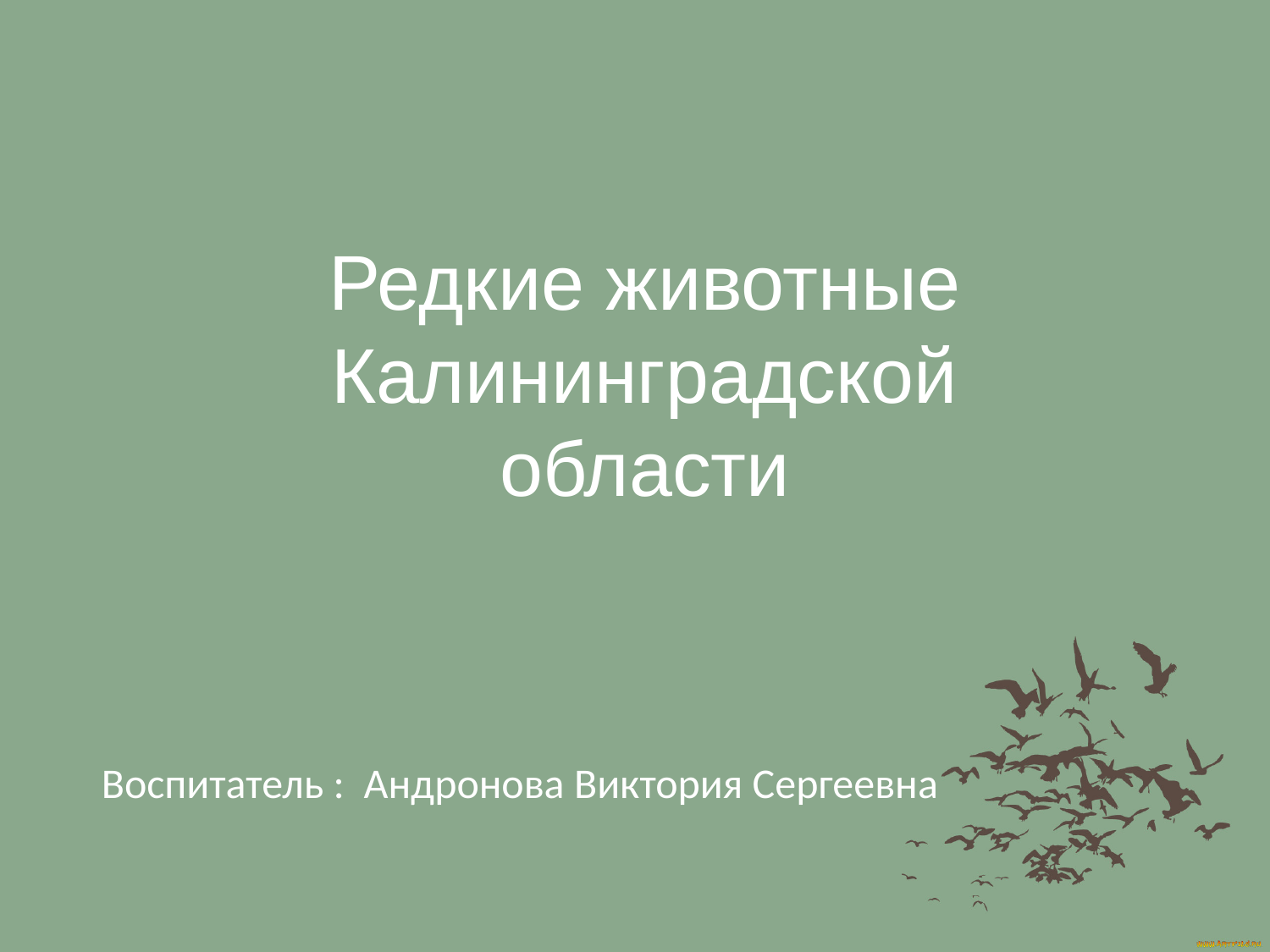

Редкие животные Калининградской области
Воспитатель :  Андронова Виктория Сергеевна